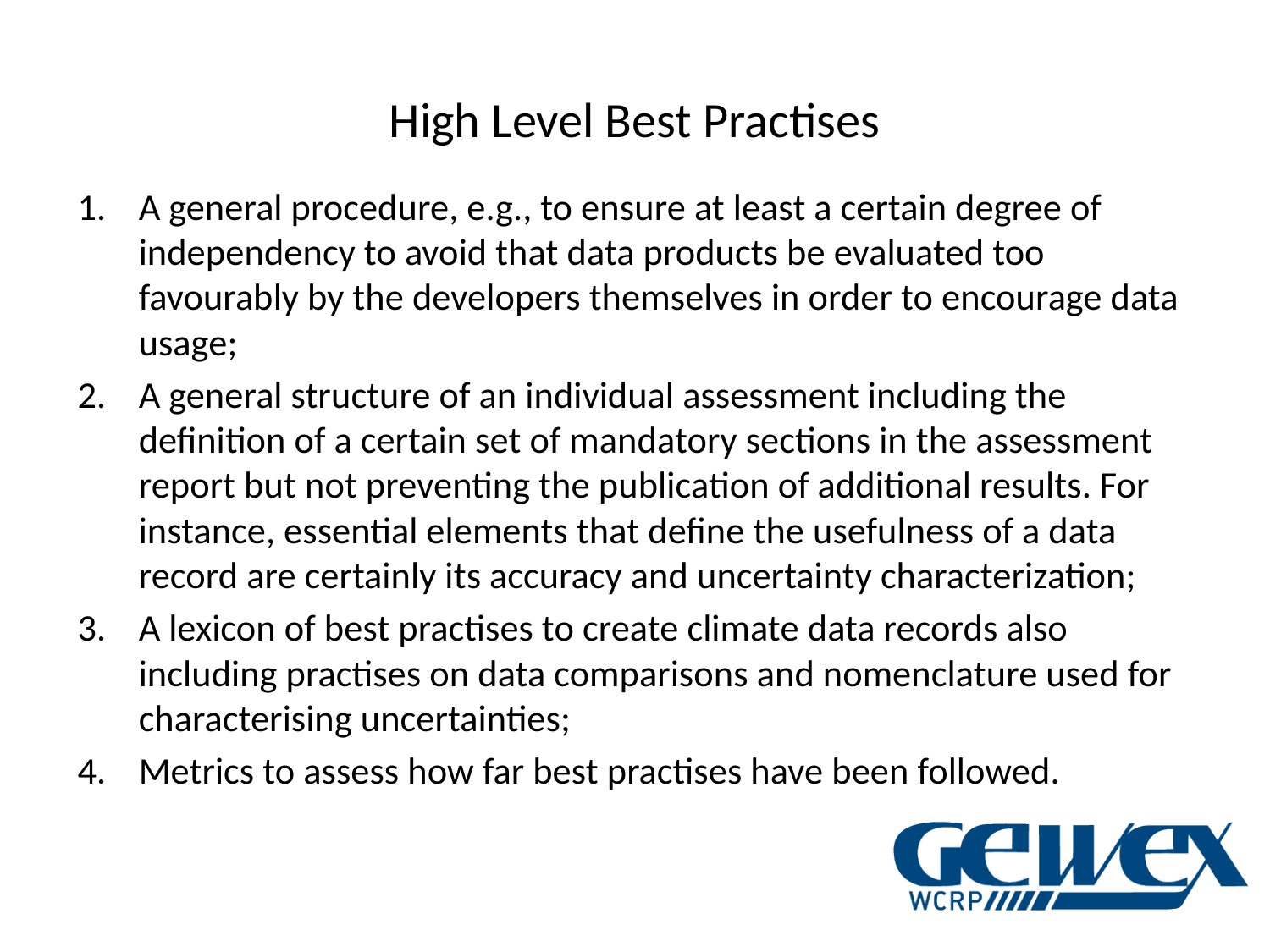

# High Level Best Practises
A general procedure, e.g., to ensure at least a certain degree of independency to avoid that data products be evaluated too favourably by the developers themselves in order to encourage data usage;
A general structure of an individual assessment including the definition of a certain set of mandatory sections in the assessment report but not preventing the publication of additional results. For instance, essential elements that define the usefulness of a data record are certainly its accuracy and uncertainty characterization;
A lexicon of best practises to create climate data records also including practises on data comparisons and nomenclature used for characterising uncertainties;
Metrics to assess how far best practises have been followed.